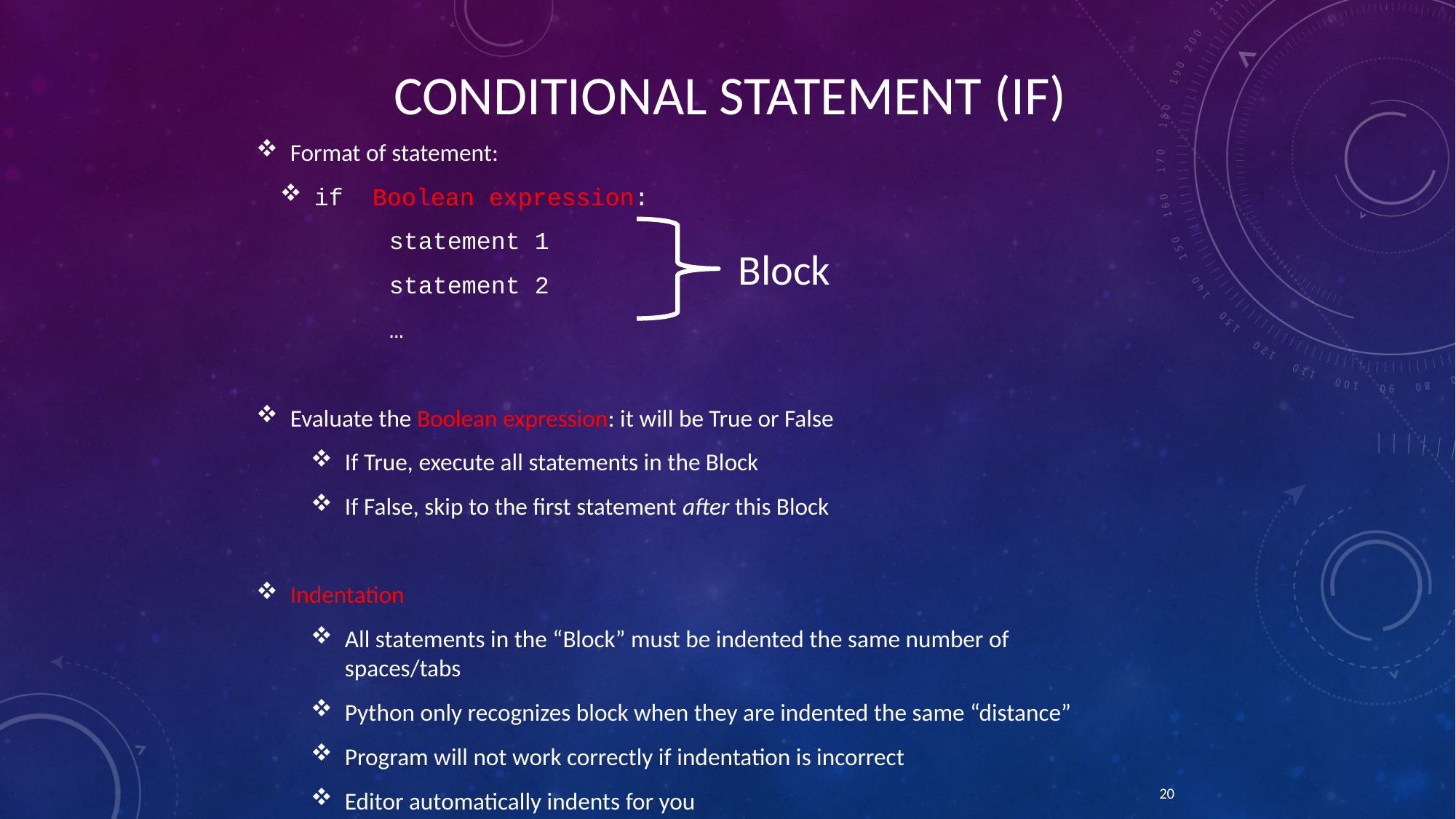

# Conditional Statement (if)
Format of statement:
if  Boolean expression:
   	statement 1
   	statement 2
   	…

Evaluate the Boolean expression: it will be True or False
If True, execute all statements in the Block
If False, skip to the first statement after this Block

Indentation
All statements in the “Block” must be indented the same number of spaces/tabs
Python only recognizes block when they are indented the same “distance”
Program will not work correctly if indentation is incorrect
Editor automatically indents for you

Block
20